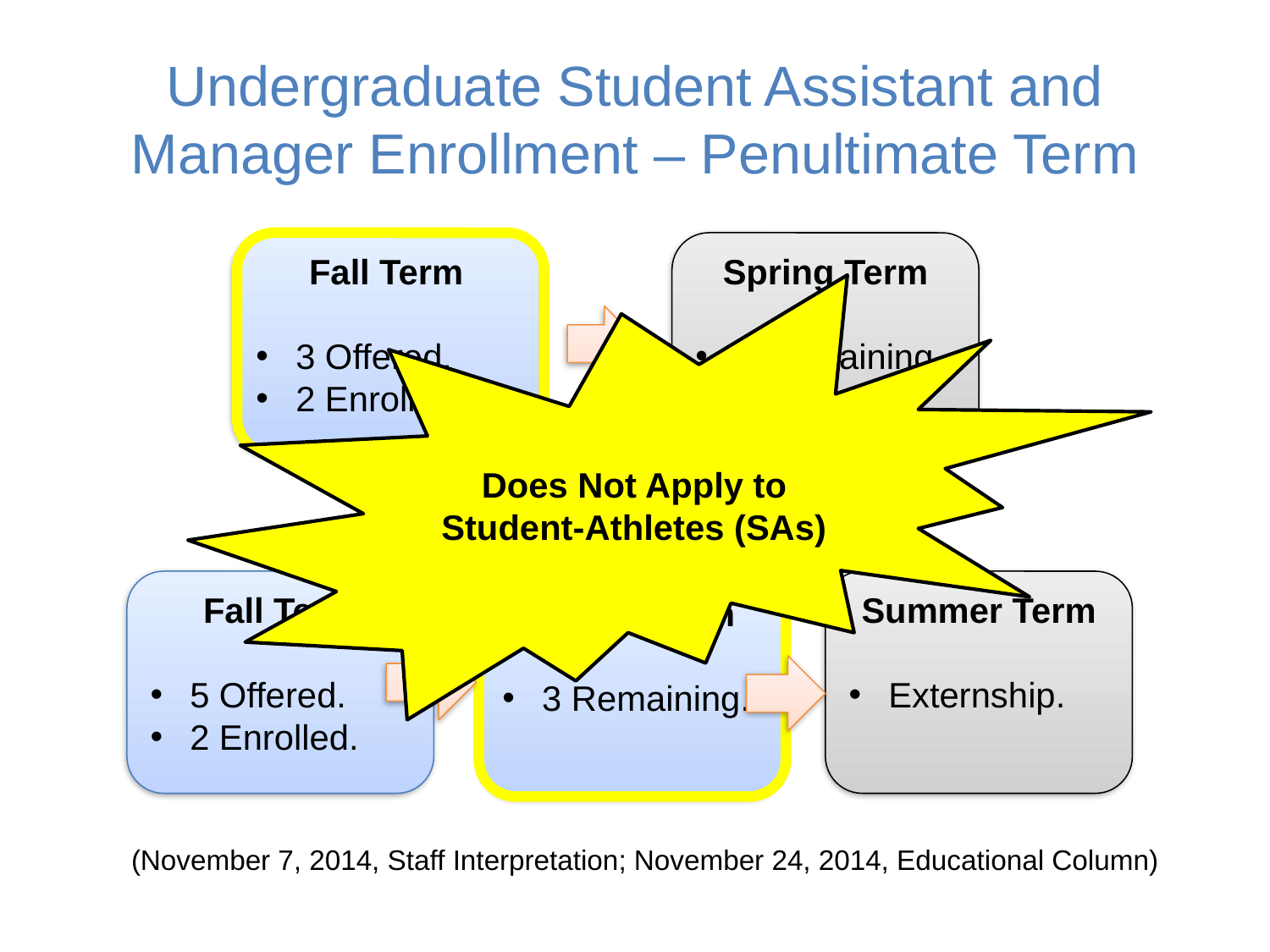

# Undergraduate Student Assistant and Manager Enrollment – Penultimate Term
Fall Term

3 Offered.
2 Enrolled.

Spring Term

1 Remaining.
Does Not Apply to Student-Athletes (SAs)

Fall Term

5 Offered.
2 Enrolled.
Summer Term

Externship.
Spring Term

3 Remaining.

(November 7, 2014, Staff Interpretation; November 24, 2014, Educational Column)